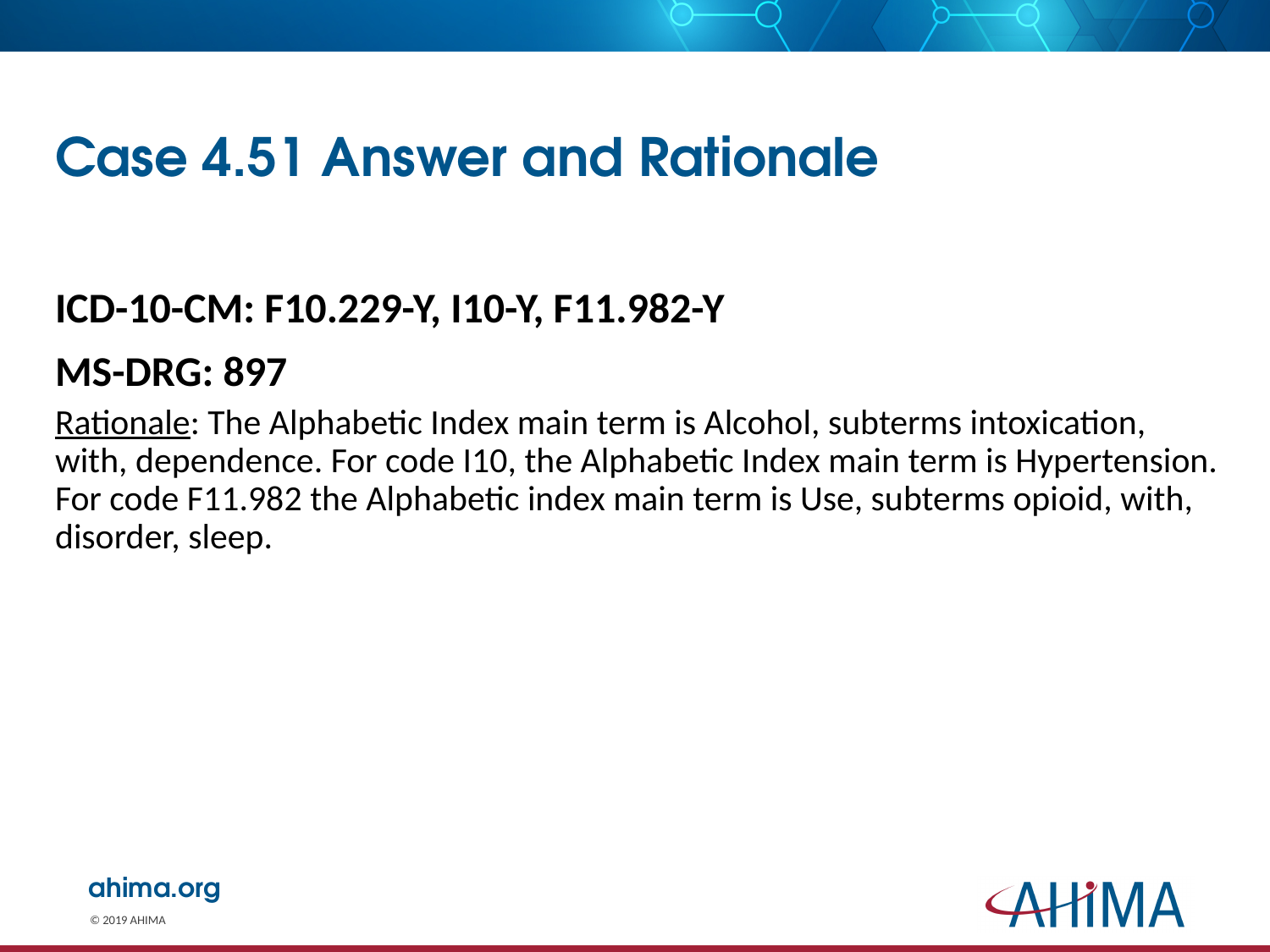

# Case 4.51 Answer and Rationale

ICD-10-CM: F10.229-Y, I10-Y, F11.982-Y
MS-DRG: 897
Rationale: The Alphabetic Index main term is Alcohol, subterms intoxication, with, dependence. For code I10, the Alphabetic Index main term is Hypertension. For code F11.982 the Alphabetic index main term is Use, subterms opioid, with, disorder, sleep.